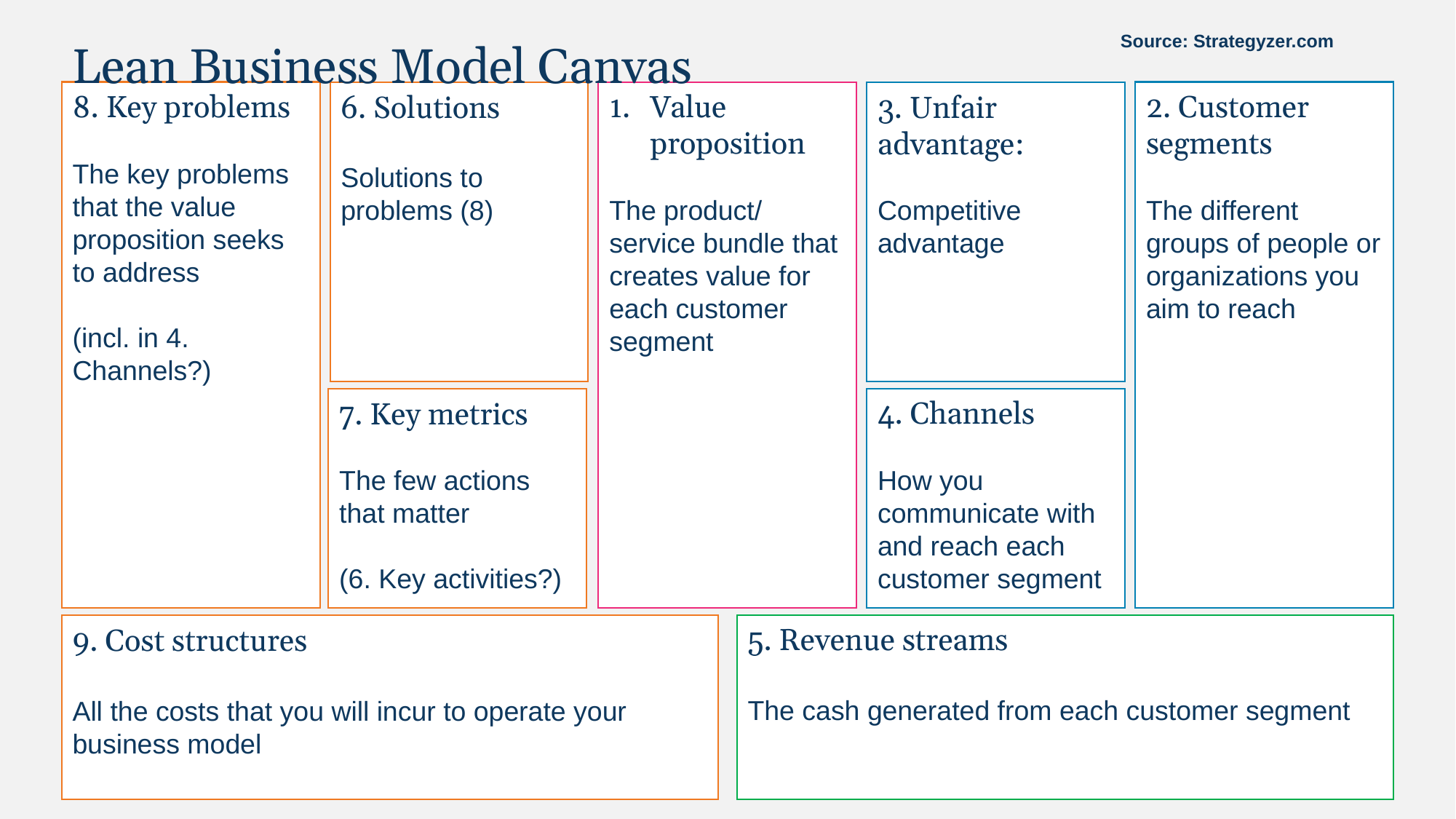

Lean Business Model Canvas
Source: Strategyzer.com
2. Customer segments

The different groups of people or organizations you aim to reach
8. Key problems

The key problems that the value proposition seeks to address

(incl. in 4. Channels?)
6. Solutions

Solutions to problems (8)

Value proposition

The product/ service bundle that creates value for each customer segment
3. Unfair advantage:

Competitive advantage
4. Channels

How you communicate with and reach each customer segment
7. Key metrics

The few actions that matter

(6. Key activities?)
5. Revenue streams

The cash generated from each customer segment
9. Cost structures

All the costs that you will incur to operate your business model